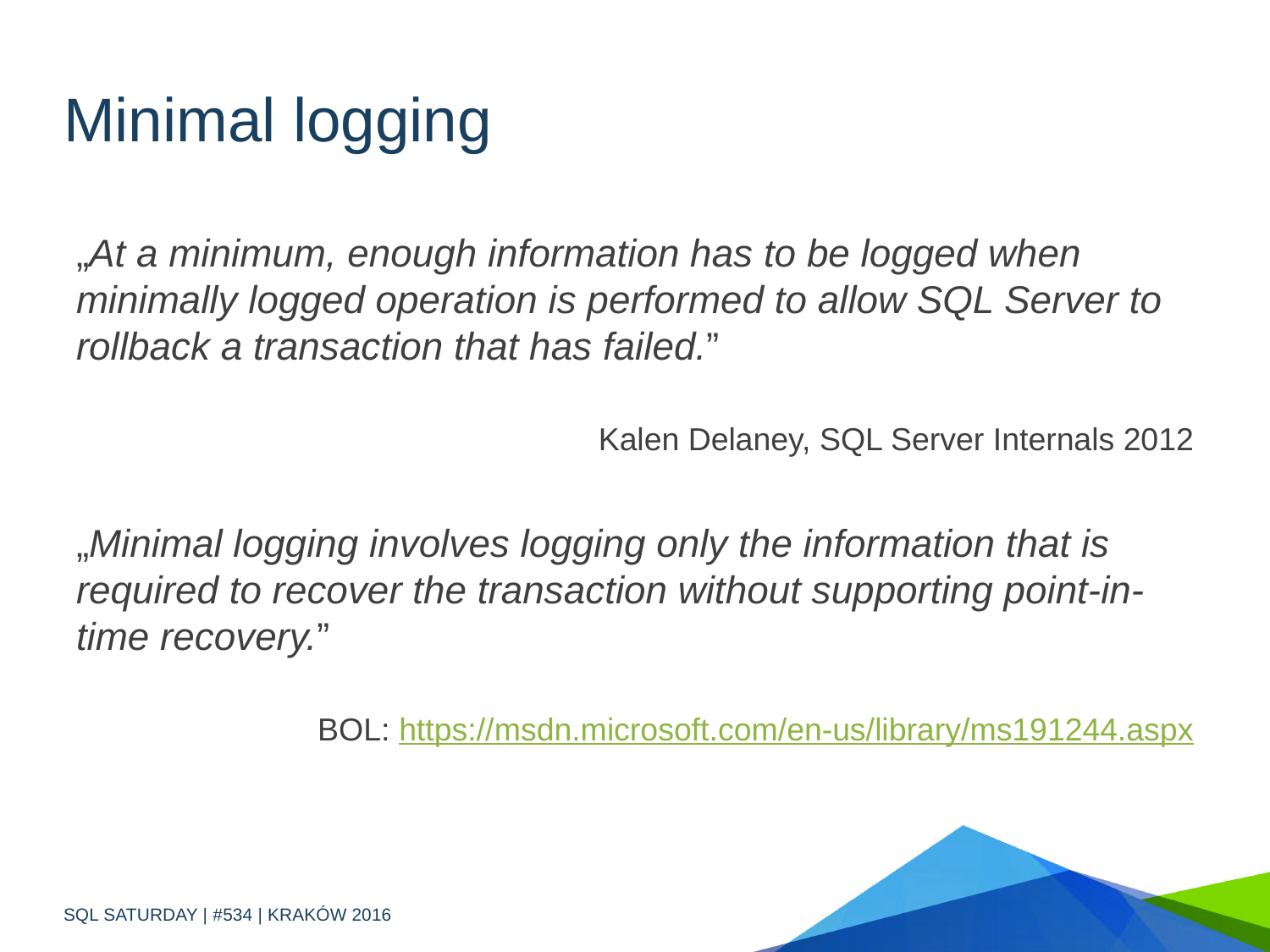

# Minimal logging
„At a minimum, enough information has to be logged when minimally logged operation is performed to allow SQL Server to rollback a transaction that has failed.”

Kalen Delaney, SQL Server Internals 2012

„Minimal logging involves logging only the information that is required to recover the transaction without supporting point-in-time recovery.”

BOL: https://msdn.microsoft.com/en-us/library/ms191244.aspx

SQL SATURDAY | #534 | KRAKÓW 2016